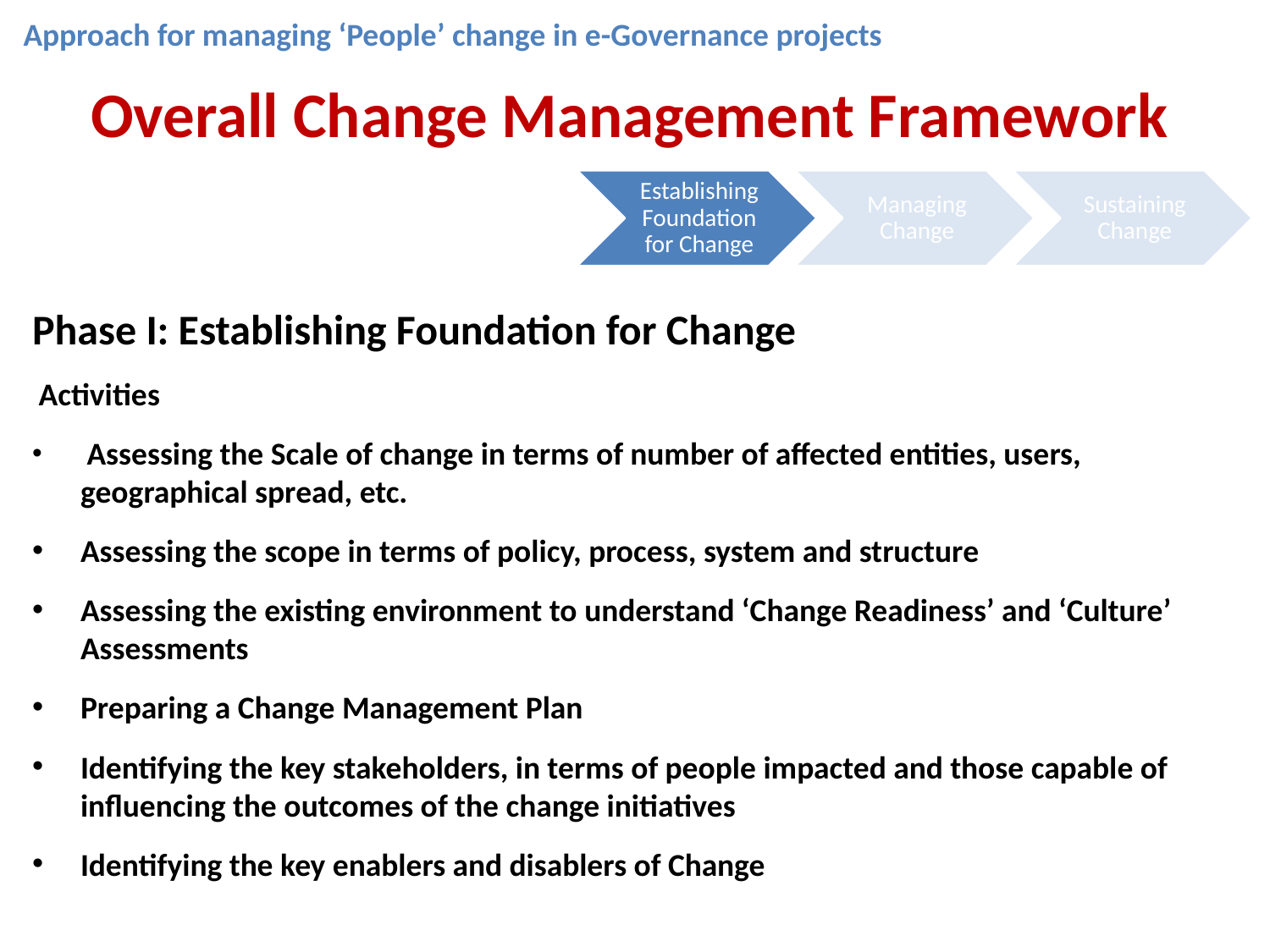

Approach for managing ‘People’ change in e-Governance projects
# Overall Change Management Framework
Establishing Foundation for Change
Managing Change
Sustaining Change
Phase I: Establishing Foundation for Change
 Activities
 Assessing the Scale of change in terms of number of affected entities, users, geographical spread, etc.
Assessing the scope in terms of policy, process, system and structure
Assessing the existing environment to understand ‘Change Readiness’ and ‘Culture’ Assessments
Preparing a Change Management Plan
Identifying the key stakeholders, in terms of people impacted and those capable of influencing the outcomes of the change initiatives
Identifying the key enablers and disablers of Change